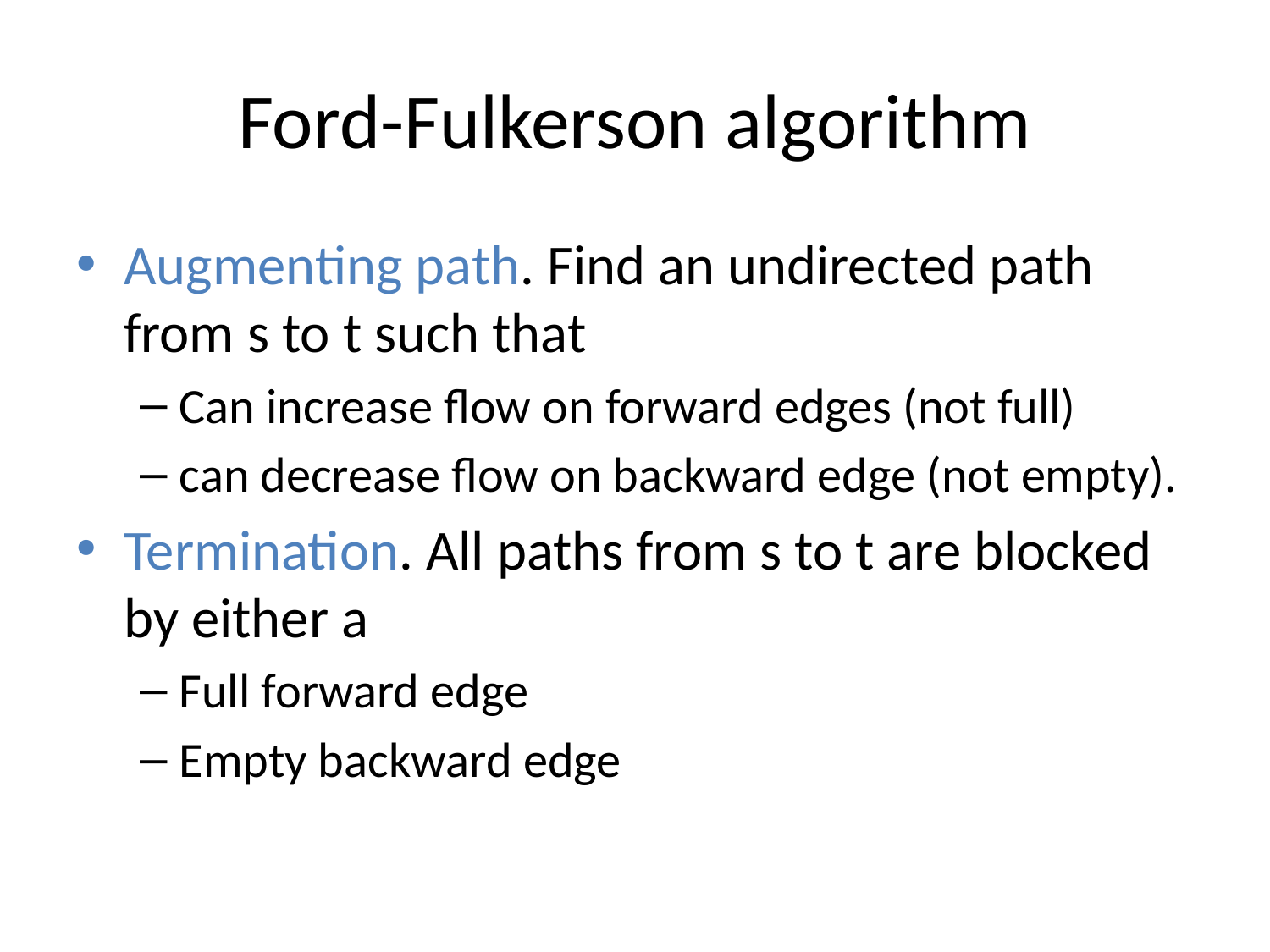

# Ford-Fulkerson algorithm
Augmenting path. Find an undirected path from s to t such that
Can increase flow on forward edges (not full)
can decrease flow on backward edge (not empty).
Termination. All paths from s to t are blocked by either a
Full forward edge
Empty backward edge